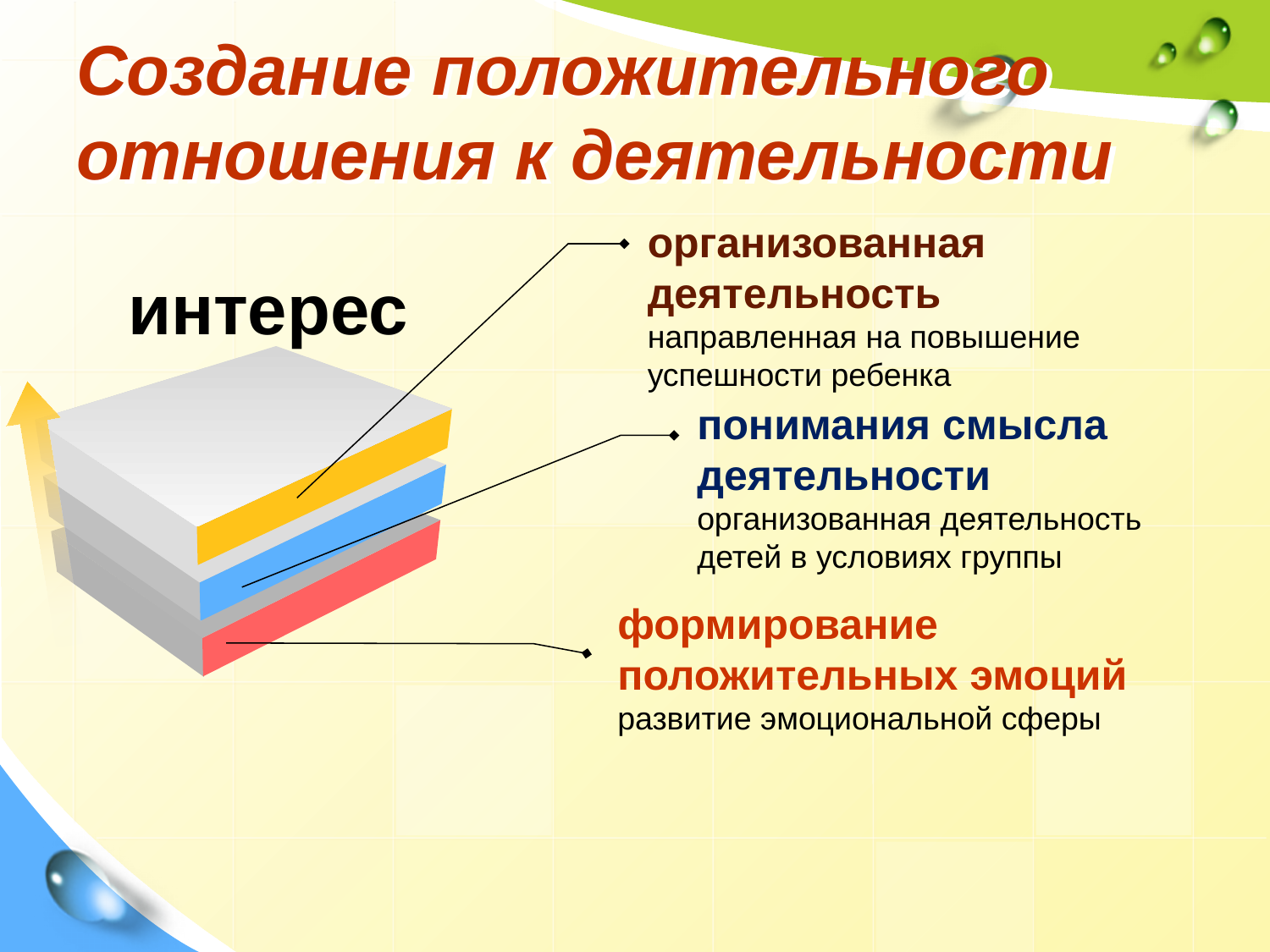

# Создание положительного отношения к деятельности

организованная деятельность
направленная на повышение успешности ребенка

интерес

понимания смысла деятельности
организованная деятельность детей в условиях группы

формирование
положительных эмоций
развитие эмоциональной сферы